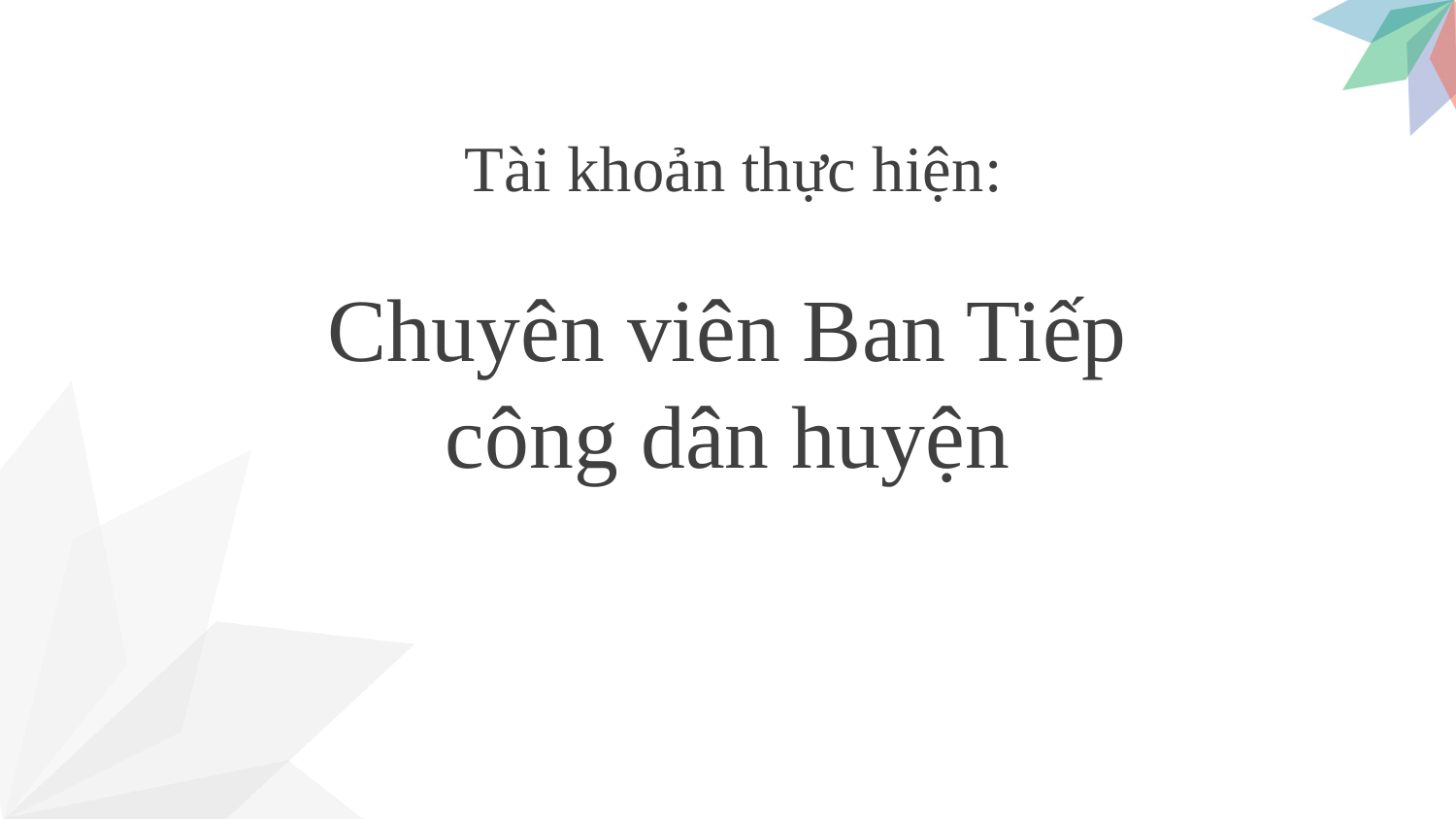

Tài khoản thực hiện:
Chuyên viên Ban Tiếp công dân huyện